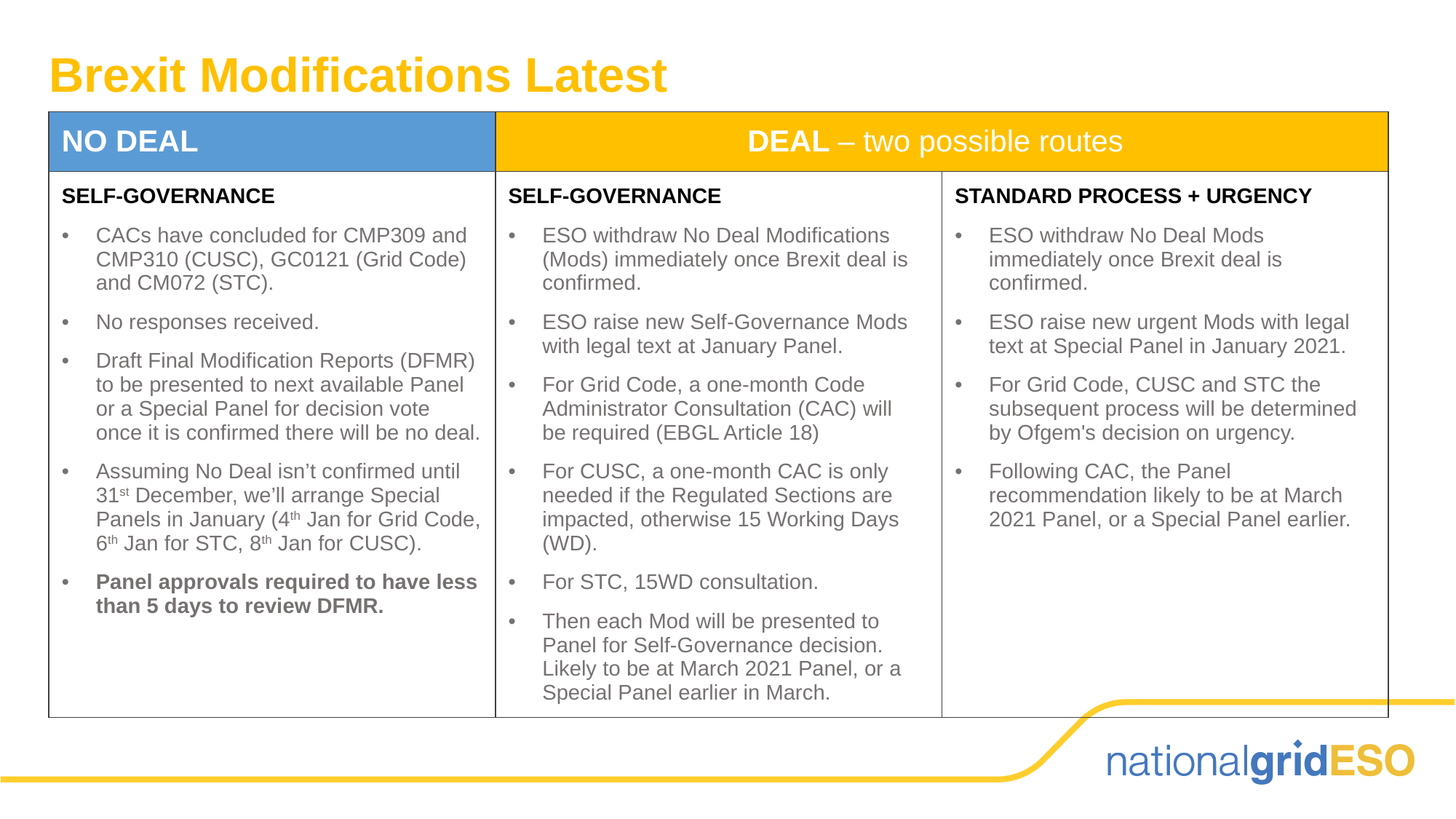

Brexit Modifications Latest
| NO DEAL | DEAL – two possible routes |  |
| --- | --- | --- |
| SELF-GOVERNANCE CACs have concluded for CMP309 and CMP310 (CUSC), GC0121 (Grid Code) and CM072 (STC). No responses received. Draft Final Modification Reports (DFMR) to be presented to next available Panel or a Special Panel for decision vote once it is confirmed there will be no deal. Assuming No Deal isn’t confirmed until 31st December, we’ll arrange Special Panels in January (4th Jan for Grid Code, 6th Jan for STC, 8th Jan for CUSC). Panel approvals required to have less than 5 days to review DFMR. | SELF-GOVERNANCE ESO withdraw No Deal Modifications (Mods) immediately once Brexit deal is confirmed. ESO raise new Self-Governance Mods with legal text at January Panel. For Grid Code, a one-month Code Administrator Consultation (CAC) will be required (EBGL Article 18) For CUSC, a one-month CAC is only needed if the Regulated Sections are impacted, otherwise 15 Working Days (WD). For STC, 15WD consultation. Then each Mod will be presented to Panel for Self-Governance decision. Likely to be at March 2021 Panel, or a Special Panel earlier in March. | STANDARD PROCESS + URGENCY ESO withdraw No Deal Mods immediately once Brexit deal is confirmed. ESO raise new urgent Mods with legal text at Special Panel in January 2021. For Grid Code, CUSC and STC the subsequent process will be determined by Ofgem's decision on urgency. Following CAC, the Panel recommendation likely to be at March 2021 Panel, or a Special Panel earlier. |